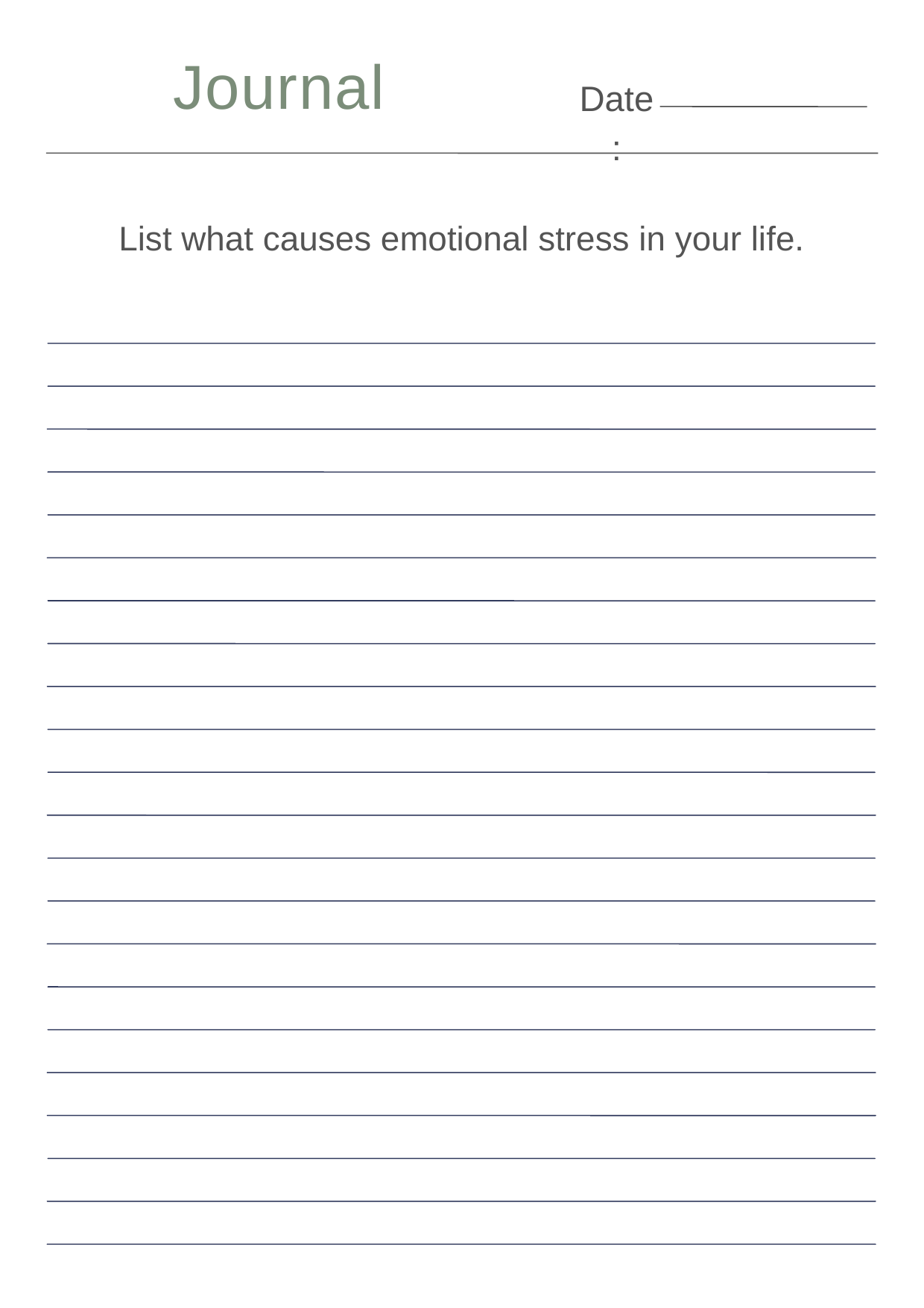

Journal
Date:

List what causes emotional stress in your life.